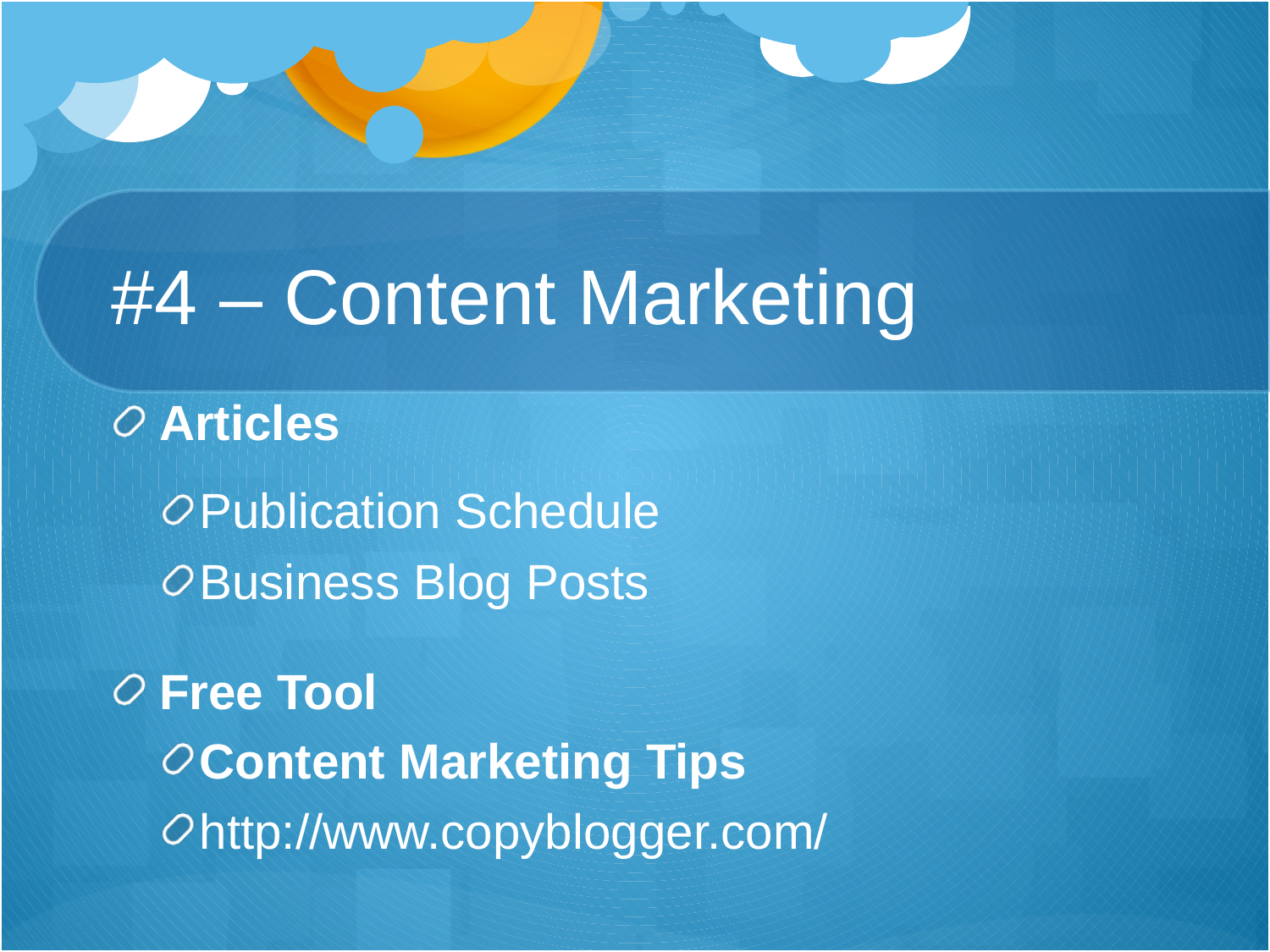

# #4 – Content Marketing
Articles
Publication Schedule
Business Blog Posts
Free Tool
Content Marketing Tips
http://www.copyblogger.com/